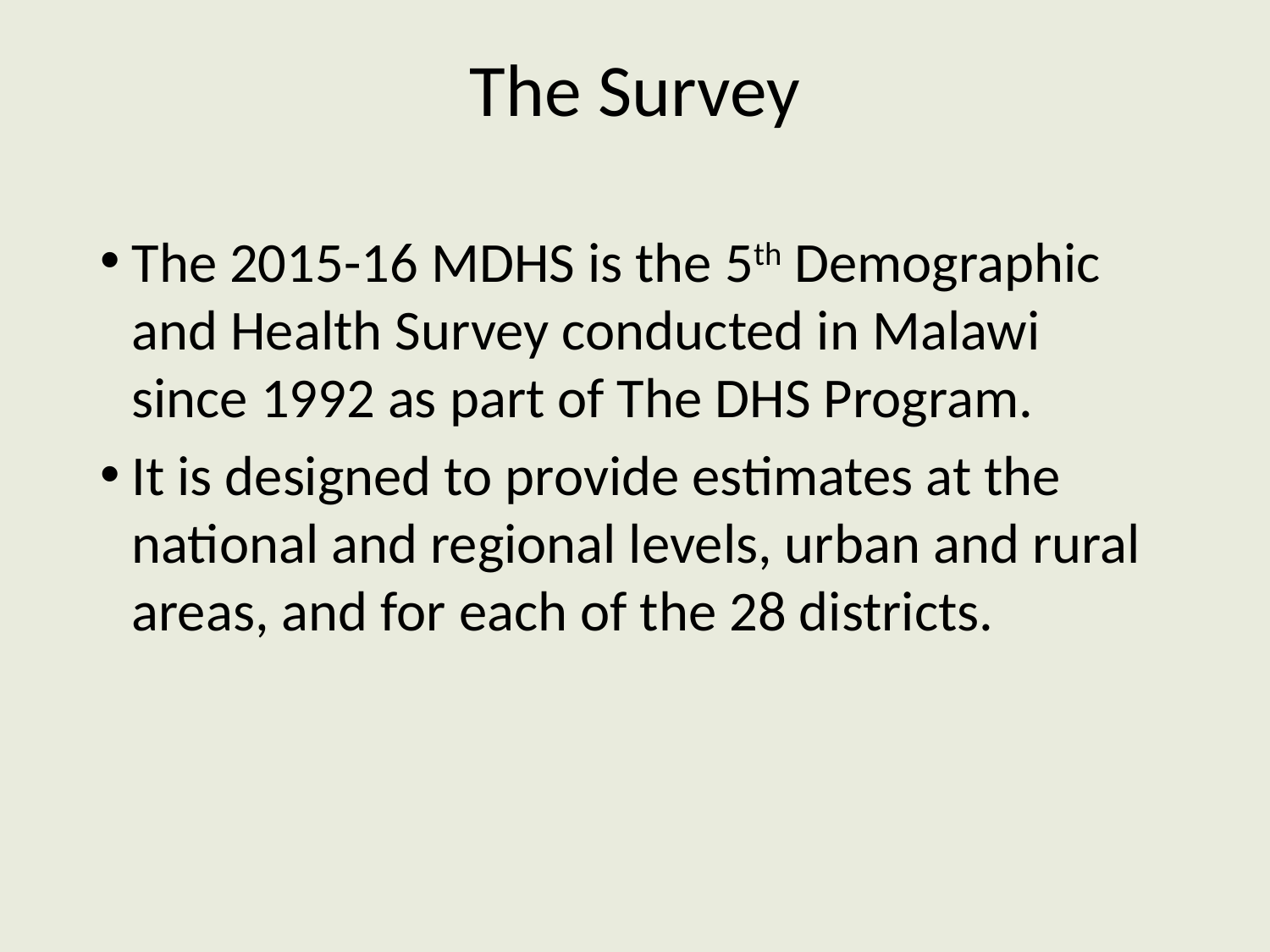

# The Survey
The 2015-16 MDHS is the 5th Demographic and Health Survey conducted in Malawi since 1992 as part of The DHS Program.
It is designed to provide estimates at the national and regional levels, urban and rural areas, and for each of the 28 districts.